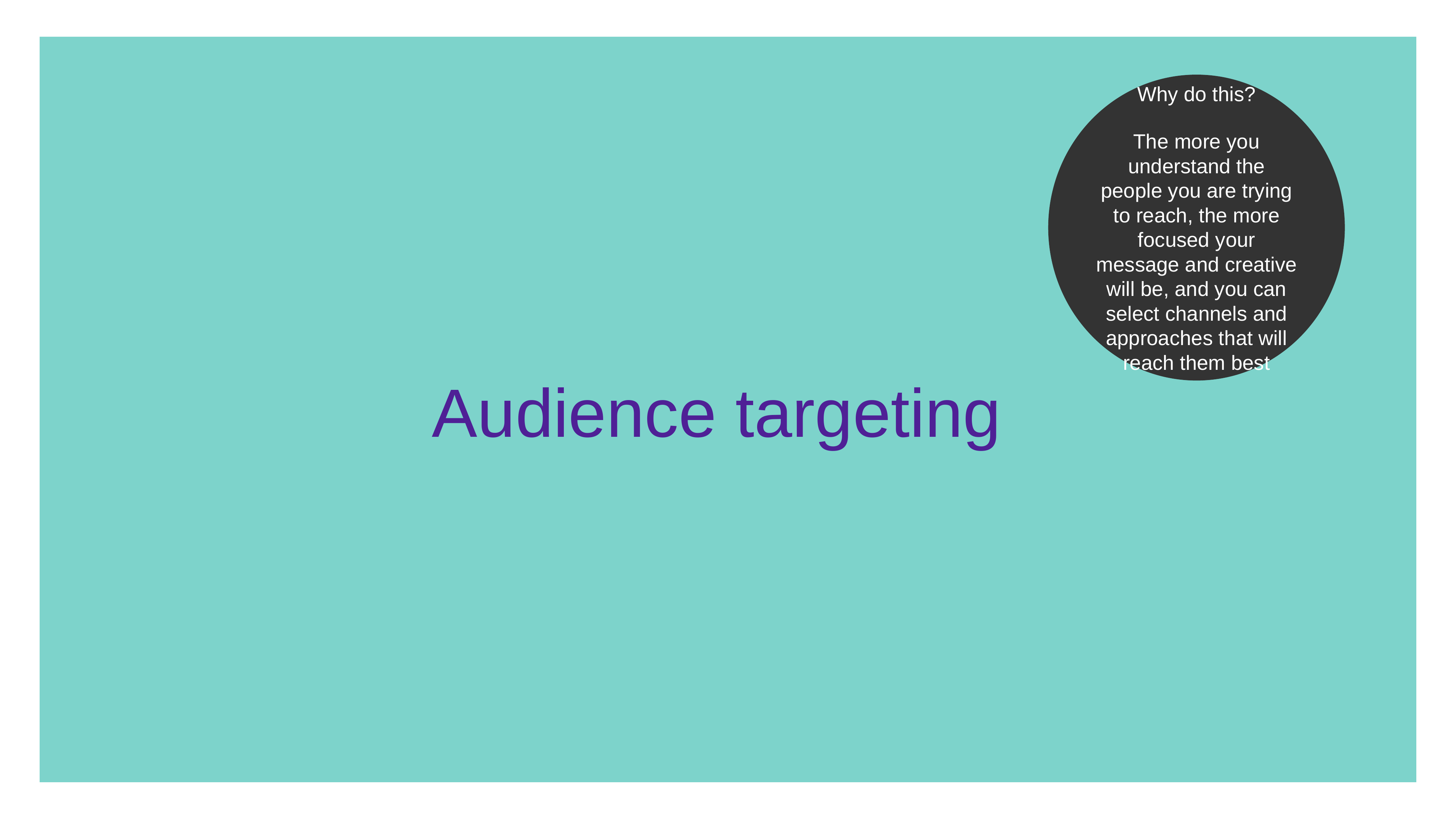

Why do this?
The more you understand the people you are trying to reach, the more focused your message and creative will be, and you can select channels and approaches that will reach them best
Audience targeting